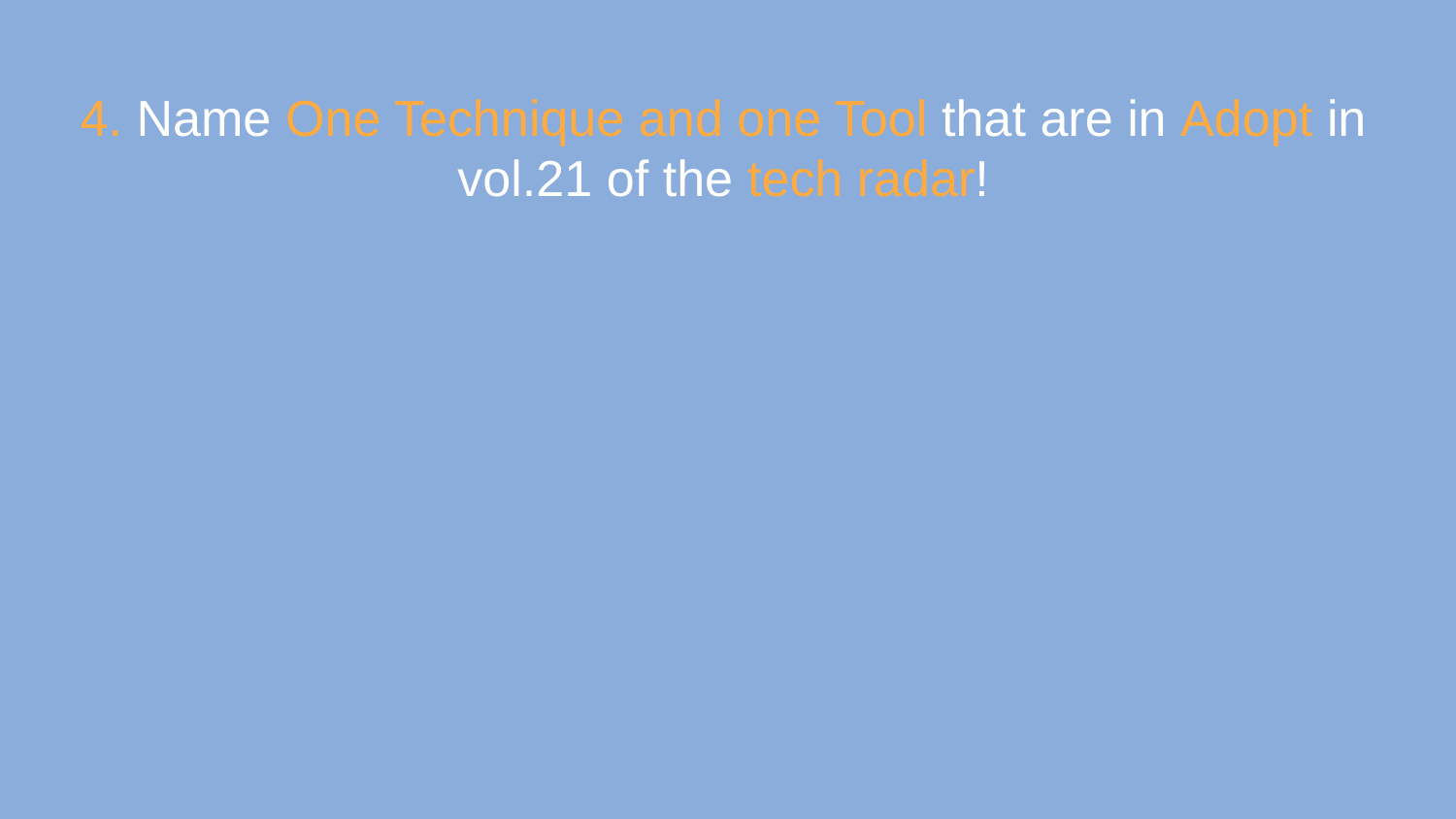

4. Name One Technique and one Tool that are in Adopt in vol.21 of the tech radar!